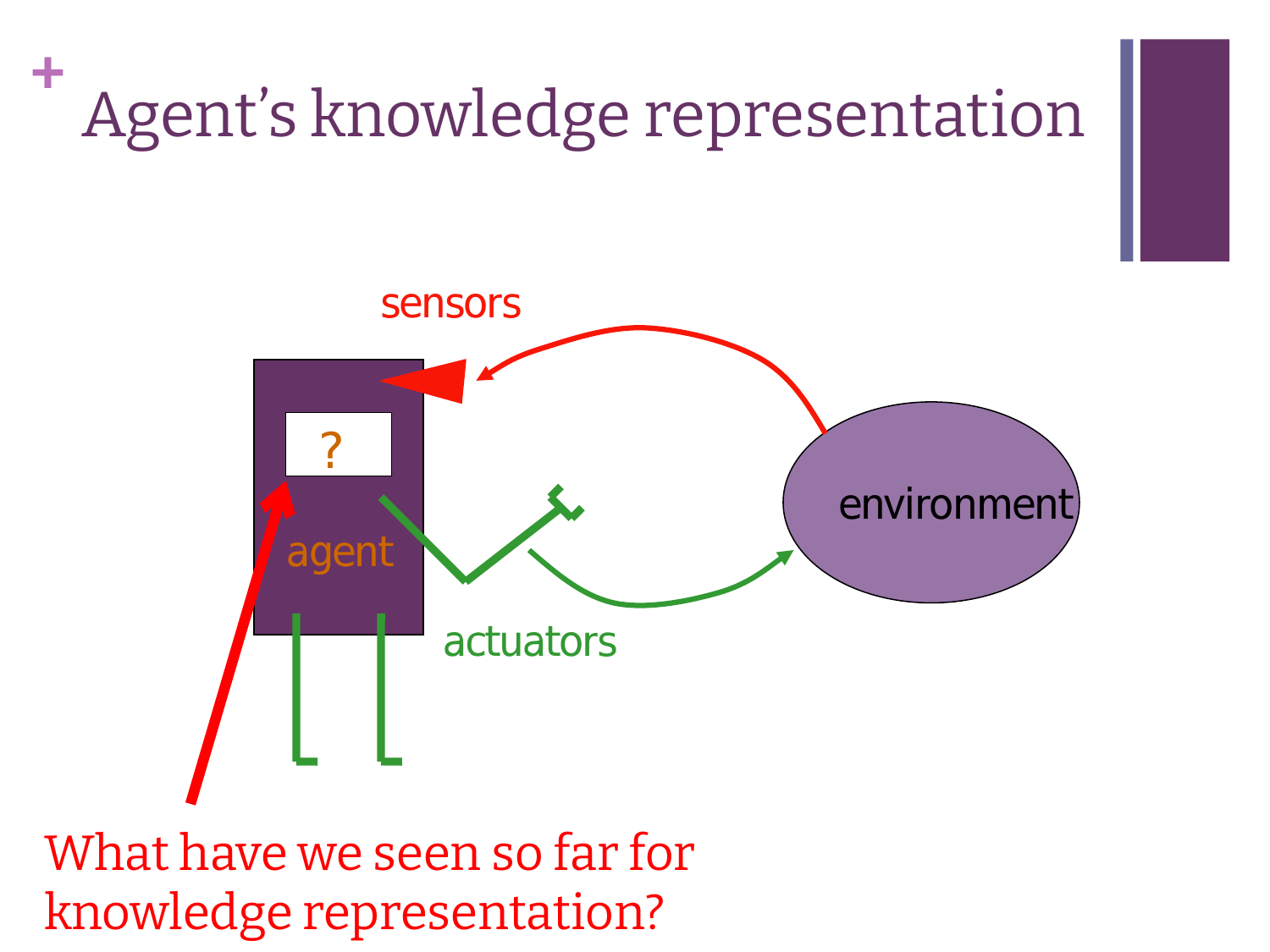

# Agent’s knowledge representation
sensors

actuators

environment

agent

?
What have we seen so far for knowledge representation?